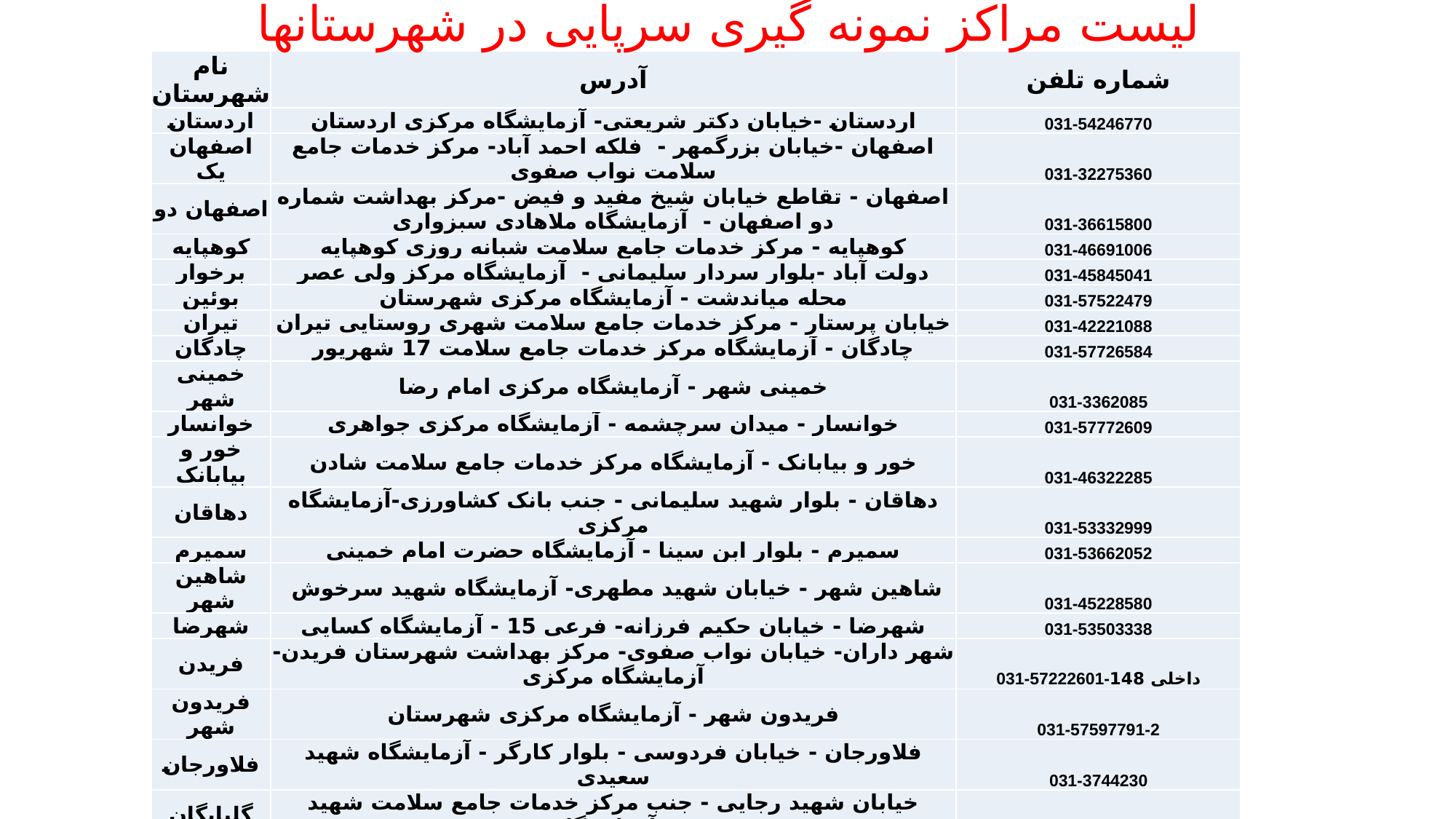

# لیست مراکز نمونه گیری سرپایی در شهرستانها
| نام شهرستان | آدرس | شماره تلفن |
| --- | --- | --- |
| اردستان | اردستان -خیابان دکتر شریعتی- آزمایشگاه مرکزی اردستان | 031-54246770 |
| اصفهان یک | اصفهان -خیابان بزرگمهر - فلکه احمد آباد- مرکز خدمات جامع سلامت نواب صفوی | 031-32275360 |
| اصفهان دو | اصفهان - تقاطع خیابان شیخ مفید و فیض -مرکز بهداشت شماره دو اصفهان - آزمایشگاه ملاهادی سبزواری | 031-36615800 |
| کوهپایه | کوهپایه - مرکز خدمات جامع سلامت شبانه روزی کوهپایه | 031-46691006 |
| برخوار | دولت آباد -بلوار سردار سلیمانی - آزمایشگاه مرکز ولی عصر | 031-45845041 |
| بوئین | محله میاندشت - آزمایشگاه مرکزی شهرستان | 031-57522479 |
| تیران | خیابان پرستار - مرکز خدمات جامع سلامت شهری روستایی تیران | 031-42221088 |
| چادگان | چادگان - آزمایشگاه مرکز خدمات جامع سلامت 17 شهریور | 031-57726584 |
| خمینی شهر | خمینی شهر - آزمایشگاه مرکزی امام رضا | 031-3362085 |
| خوانسار | خوانسار - میدان سرچشمه - آزمایشگاه مرکزی جواهری | 031-57772609 |
| خور و بیابانک | خور و بیابانک - آزمایشگاه مرکز خدمات جامع سلامت شادن | 031-46322285 |
| دهاقان | دهاقان - بلوار شهید سلیمانی - جنب بانک کشاورزی-آزمایشگاه مرکزی | 031-53332999 |
| سمیرم | سمیرم - بلوار ابن سینا - آزمایشگاه حضرت امام خمینی | 031-53662052 |
| شاهین شهر | شاهین شهر - خیابان شهید مطهری- آزمایشگاه شهید سرخوش | 031-45228580 |
| شهرضا | شهرضا - خیابان حکیم فرزانه- فرعی 15 - آزمایشگاه کسایی | 031-53503338 |
| فریدن | شهر داران- خیابان نواب صفوی- مرکز بهداشت شهرستان فریدن-آزمایشگاه مرکزی | 031-57222601-داخلی 148 |
| فریدون شهر | فریدون شهر - آزمایشگاه مرکزی شهرستان | 031-57597791-2 |
| فلاورجان | فلاورجان - خیابان فردوسی - بلوار کارگر - آزمایشگاه شهید سعیدی | 031-3744230 |
| گلپایگان | خیابان شهید رجایی - جنب مرکز خدمات جامع سلامت شهید صحت-آزمایشگاه فخر | 031-57422091 |
| لنجان | خیابان فردوسی - آزمایشگاه کلینیک حضرت زینب | 031-52223344 |
| مبارکه | مرکز خدمات جامع سلامت سینا - آزمایشگاه مرکزی | 031-52410012 |
| نائین | نائین - آزمایشگاه مرکز خدمات جامع سلامت محمدیه | 031-46256162 |
| نجف آباد | نجف اباد - خیابان گلبهار غربی - ملک 2- آزمایشگاه مرکزی | 031-42626481 |
| نطنز | نطنز - میدان معلم - خیابان رهن- آزمایشگاه مرکزی | 031-54222158 |
| هرند | اژیه - آزمایشگاه مرکز خدمات جامع سلامت اژیه | 031-46502230 |
| ورزنه | ورزنه - آزمایشگاه مرکزی | 031-46485626 |
| جرقویه | جرقویه - آزمایشگاه مرکزی نیک آباد | 031-46655645 |